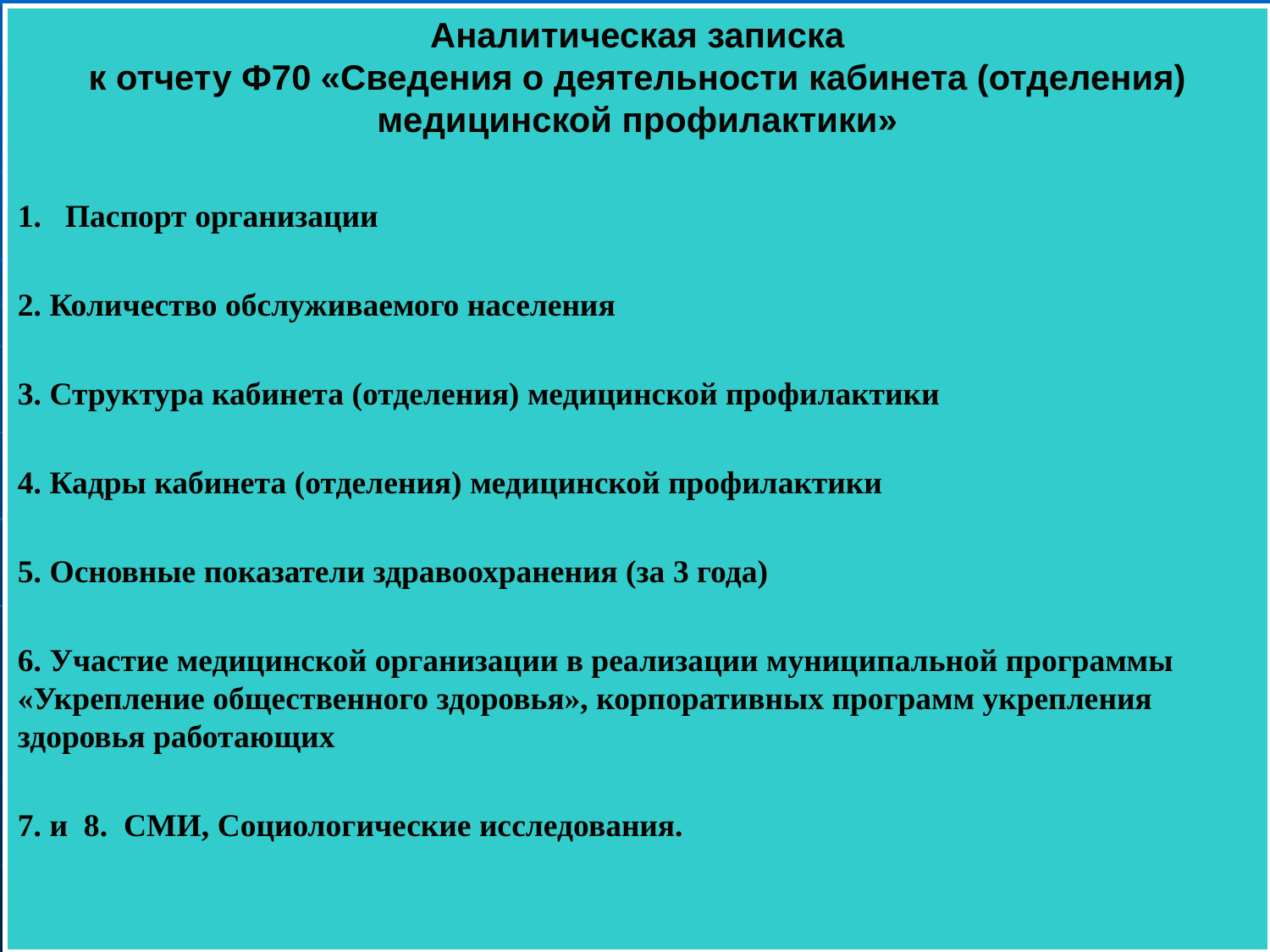

Аналитическая записка
к отчету Ф70 «Сведения о деятельности кабинета (отделения) медицинской профилактики»

Паспорт организации

2. Количество обслуживаемого населения

3. Структура кабинета (отделения) медицинской профилактики

4. Кадры кабинета (отделения) медицинской профилактики

5. Основные показатели здравоохранения (за 3 года)

6. Участие медицинской организации в реализации муниципальной программы «Укрепление общественного здоровья», корпоративных программ укрепления здоровья работающих

7. и  8.  СМИ, Социологические исследования.

#